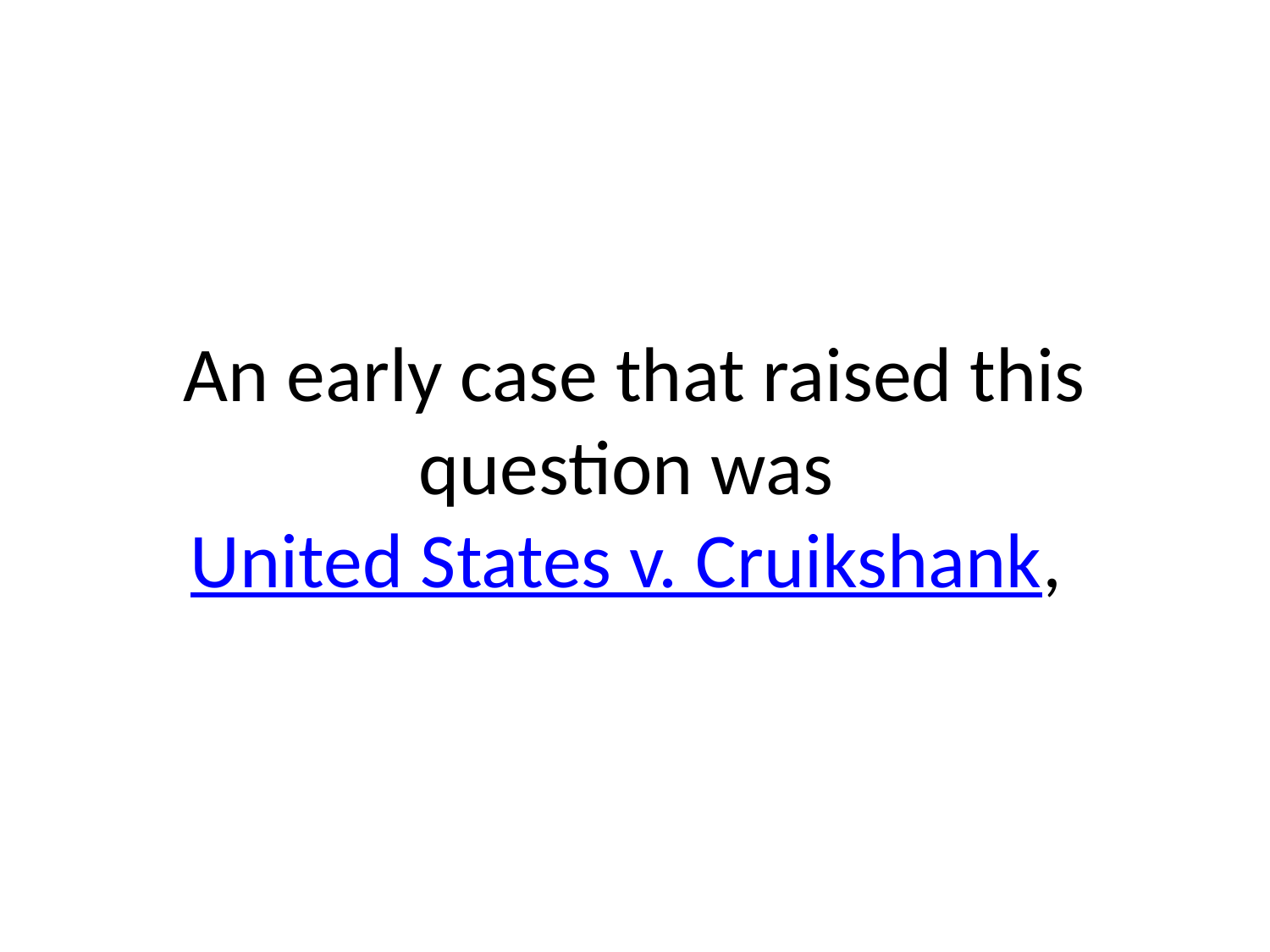

# An early case that raised this question was United States v. Cruikshank,